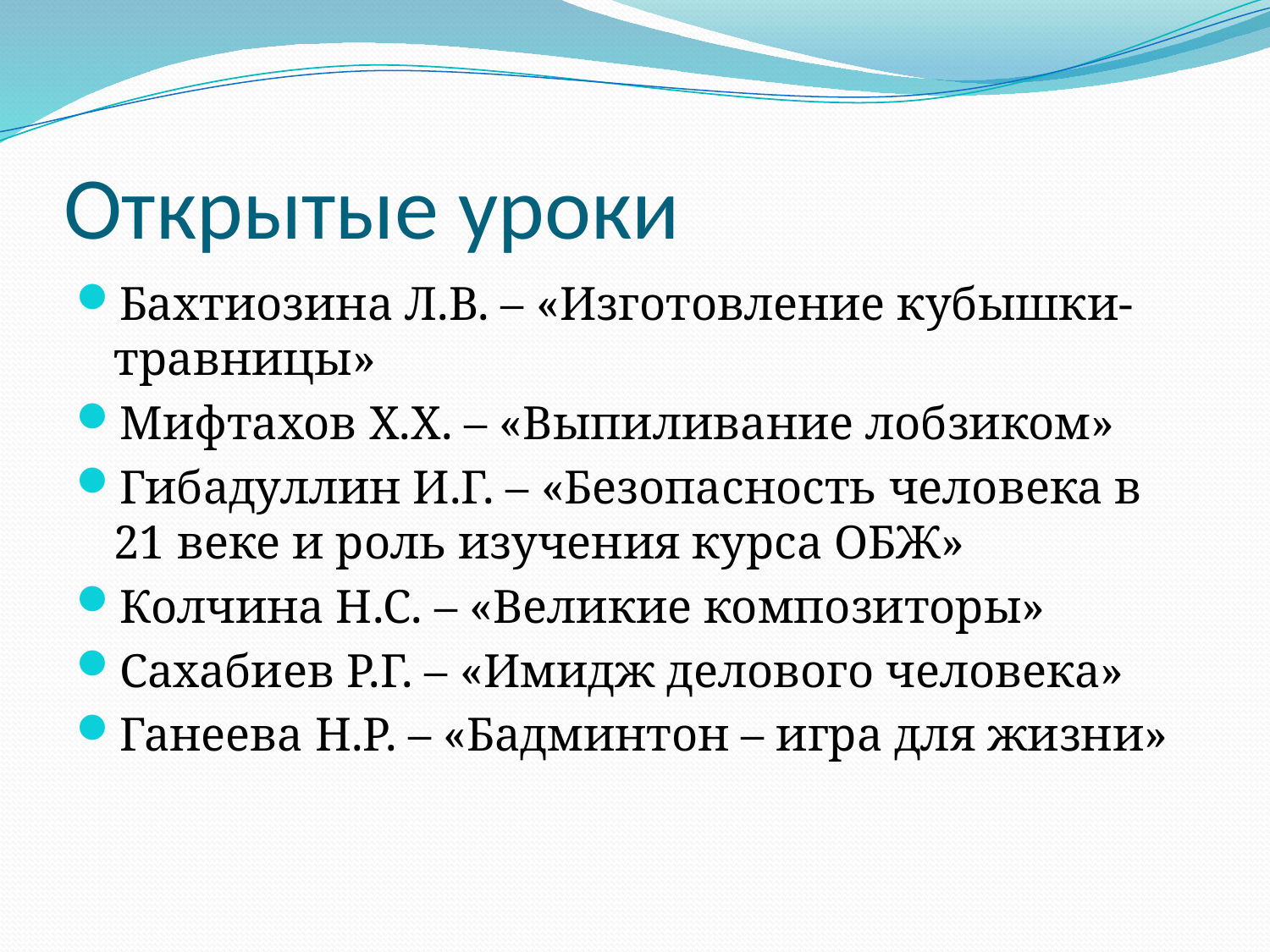

# Открытые уроки
Бахтиозина Л.В. – «Изготовление кубышки-травницы»
Мифтахов Х.Х. – «Выпиливание лобзиком»
Гибадуллин И.Г. – «Безопасность человека в 21 веке и роль изучения курса ОБЖ»
Колчина Н.С. – «Великие композиторы»
Сахабиев Р.Г. – «Имидж делового человека»
Ганеева Н.Р. – «Бадминтон – игра для жизни»